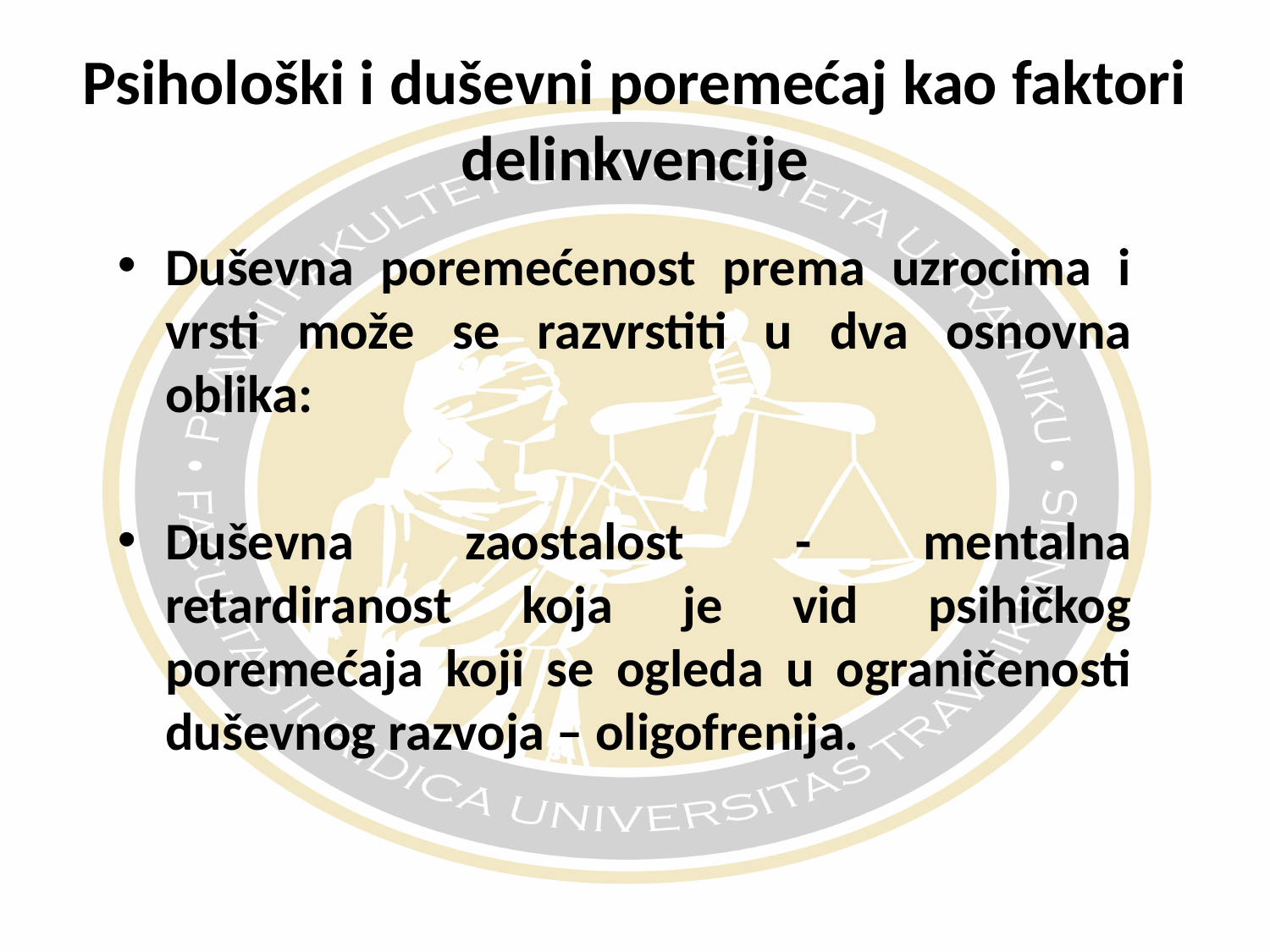

# Psihološki i duševni poremećaj kao faktori delinkvencije
Duševna poremećenost prema uzrocima i vrsti može se razvrstiti u dva osnovna oblika:

Duševna zaostalost - mentalna retardiranost koja je vid psihičkog poremećaja koji se ogleda u ograničenosti duševnog razvoja – oligofrenija.